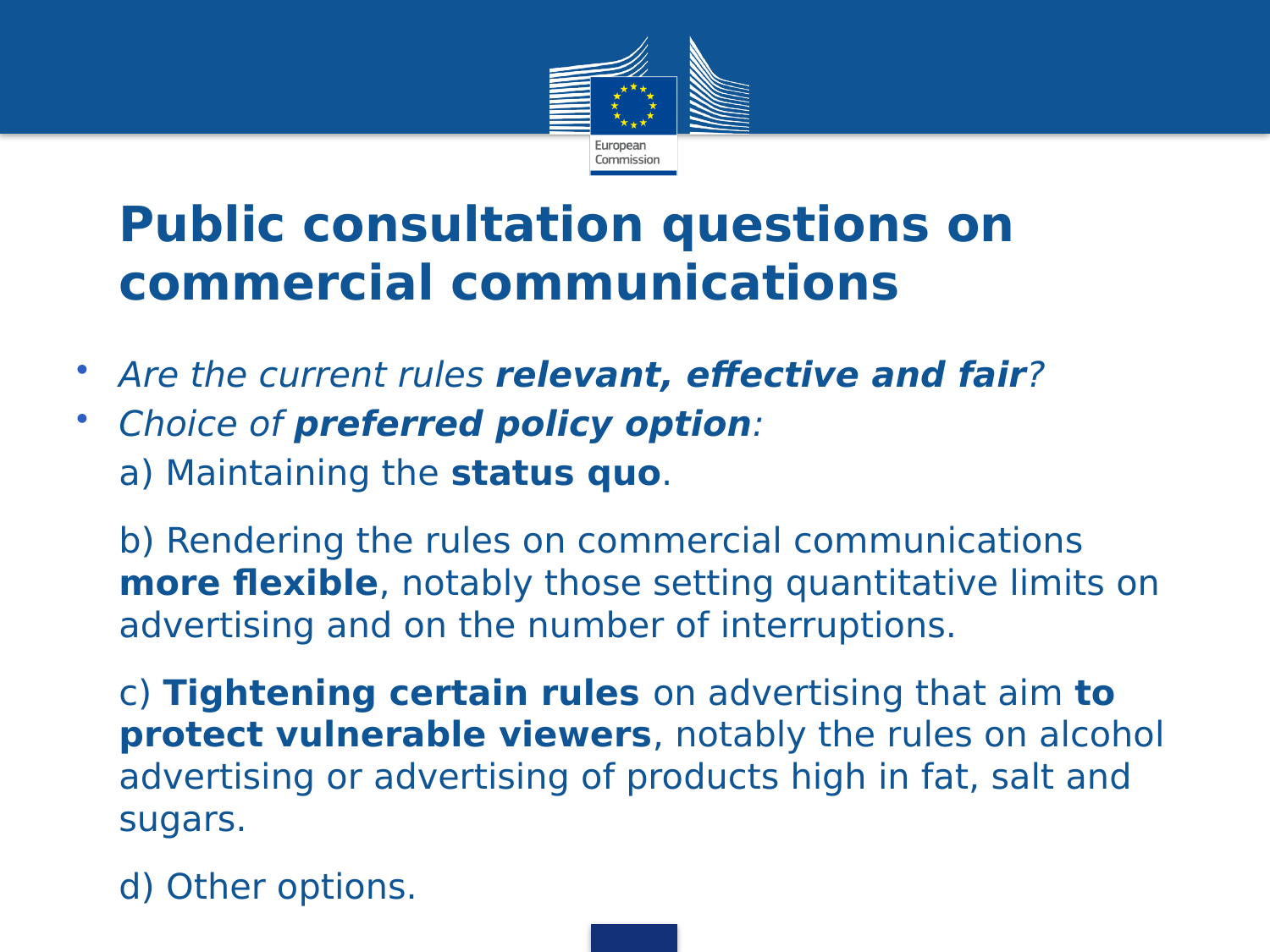

# Public consultation questions on commercial communications
Are the current rules relevant, effective and fair?
Choice of preferred policy option:
a) Maintaining the status quo.

b) Rendering the rules on commercial communications more flexible, notably those setting quantitative limits on advertising and on the number of interruptions.

c) Tightening certain rules on advertising that aim to protect vulnerable viewers, notably the rules on alcohol advertising or advertising of products high in fat, salt and sugars.

d) Other options.